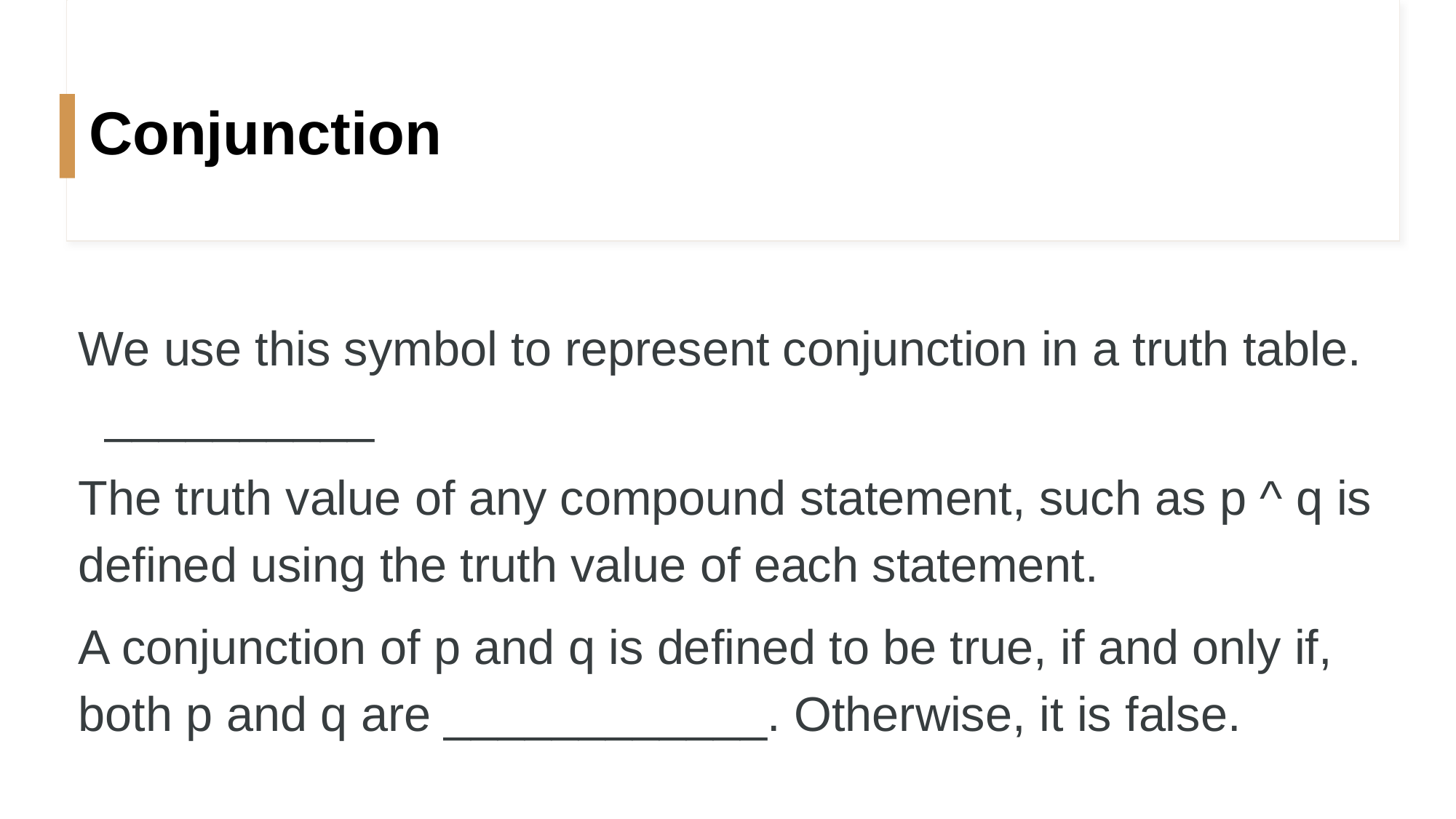

Conjunction
#

We use this symbol to represent conjunction in a truth table.    __________
The truth value of any compound statement, such as p ^ q is defined using the truth value of each statement.
A conjunction of p and q is defined to be true, if and only if, both p and q are ____________. Otherwise, it is false.